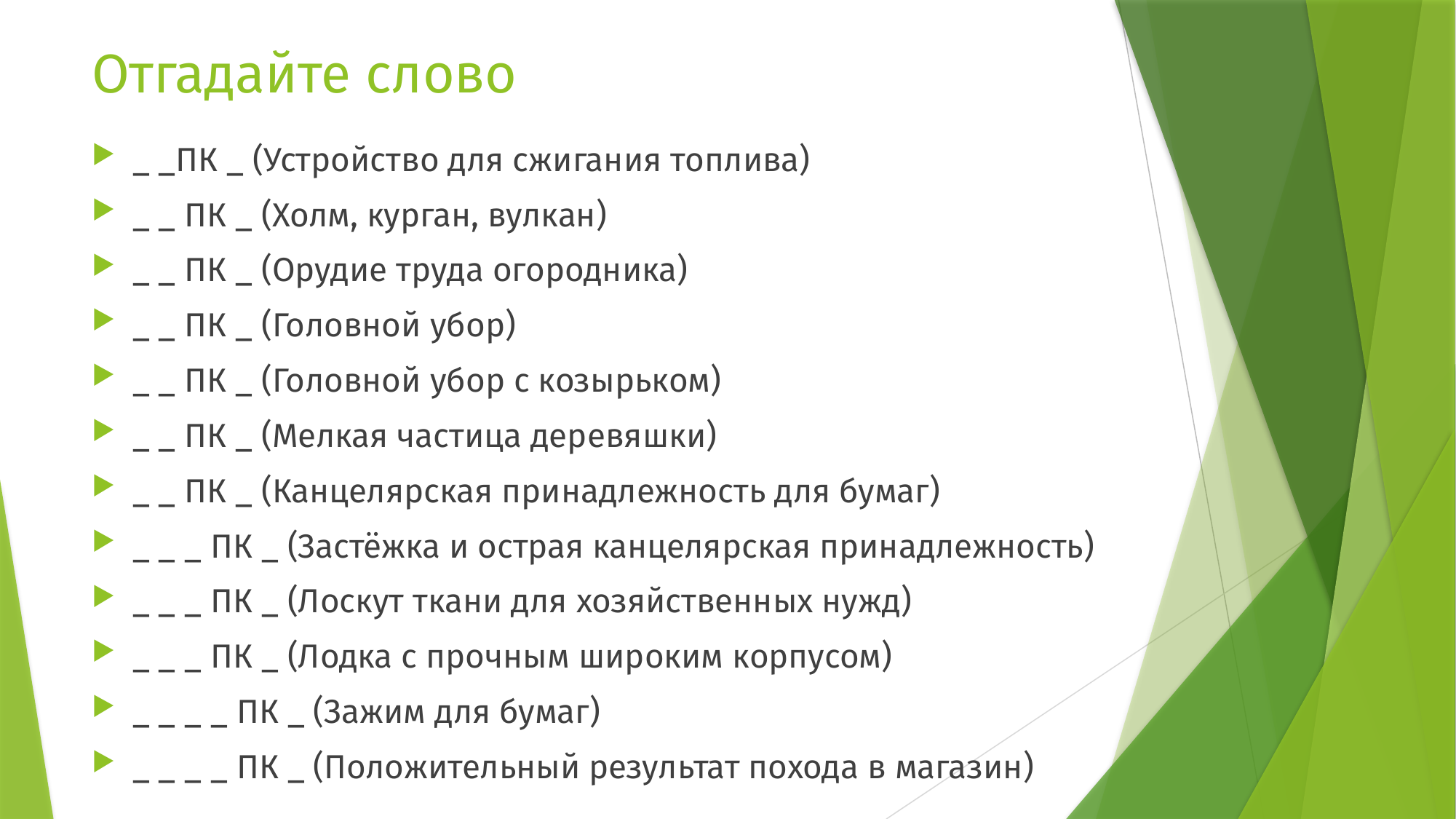

# Отгадайте слово
_ _ПК _ (Устройство для сжигания топлива)
_ _ ПК _ (Холм, курган, вулкан)
_ _ ПК _ (Орудие труда огородника)
_ _ ПК _ (Головной убор)
_ _ ПК _ (Головной убор с козырьком)
_ _ ПК _ (Мелкая частица деревяшки)
_ _ ПК _ (Канцелярская принадлежность для бумаг)
_ _ _ ПК _ (Застёжка и острая канцелярская принадлежность)
_ _ _ ПК _ (Лоскут ткани для хозяйственных нужд)
_ _ _ ПК _ (Лодка с прочным широким корпусом)
_ _ _ _ ПК _ (Зажим для бумаг)
_ _ _ _ ПК _ (Положительный результат похода в магазин)